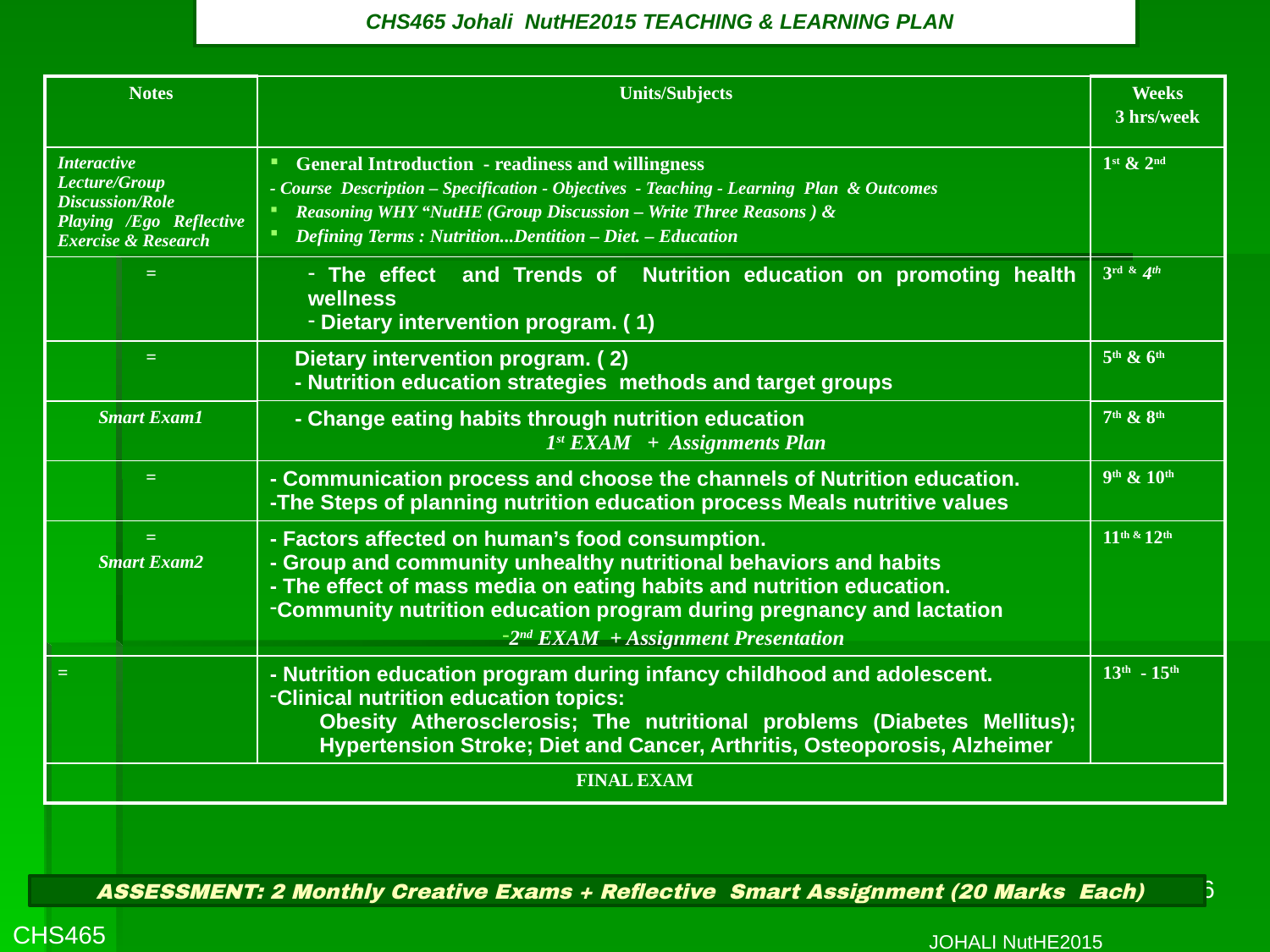

# CHS465 Johali  NutHE2015 TEACHING & LEARNING PLAN
| Notes | Units/Subjects | Weeks 3 hrs/week |
| --- | --- | --- |
| Interactive Lecture/Group Discussion/Role Playing /Ego Reflective Exercise & Research | General Introduction - readiness and willingness - Course Description – Specification - Objectives - Teaching - Learning Plan & Outcomes Reasoning WHY “NutHE (Group Discussion – Write Three Reasons ) & Defining Terms : Nutrition...Dentition – Diet. – Education | 1st & 2nd |
| = | The effect and Trends of Nutrition education on promoting health wellness Dietary intervention program. ( 1) | 3rd & 4th |
| = | Dietary intervention program. ( 2) - Nutrition education strategies methods and target groups | 5th & 6th |
| Smart Exam1 | - Change eating habits through nutrition education 1st EXAM + Assignments Plan | 7th & 8th |
| = | - Communication process and choose the channels of Nutrition education. -The Steps of planning nutrition education process Meals nutritive values | 9th & 10th |
| = Smart Exam2 | - Factors affected on human’s food consumption. - Group and community unhealthy nutritional behaviors and habits - The effect of mass media on eating habits and nutrition education. Community nutrition education program during pregnancy and lactation 2nd EXAM + Assignment Presentation | 11th & 12th |
| = | - Nutrition education program during infancy childhood and adolescent. Clinical nutrition education topics: Obesity Atherosclerosis; The nutritional problems (Diabetes Mellitus); Hypertension Stroke; Diet and Cancer, Arthritis, Osteoporosis, Alzheimer | 13th - 15th |
| FINAL EXAM |  |  |
6
ASSESSMENT: 2 Monthly Creative Exams + Reflective  Smart Assignment (20 Marks  Each)
CHS465
JOHALI NutHE2015